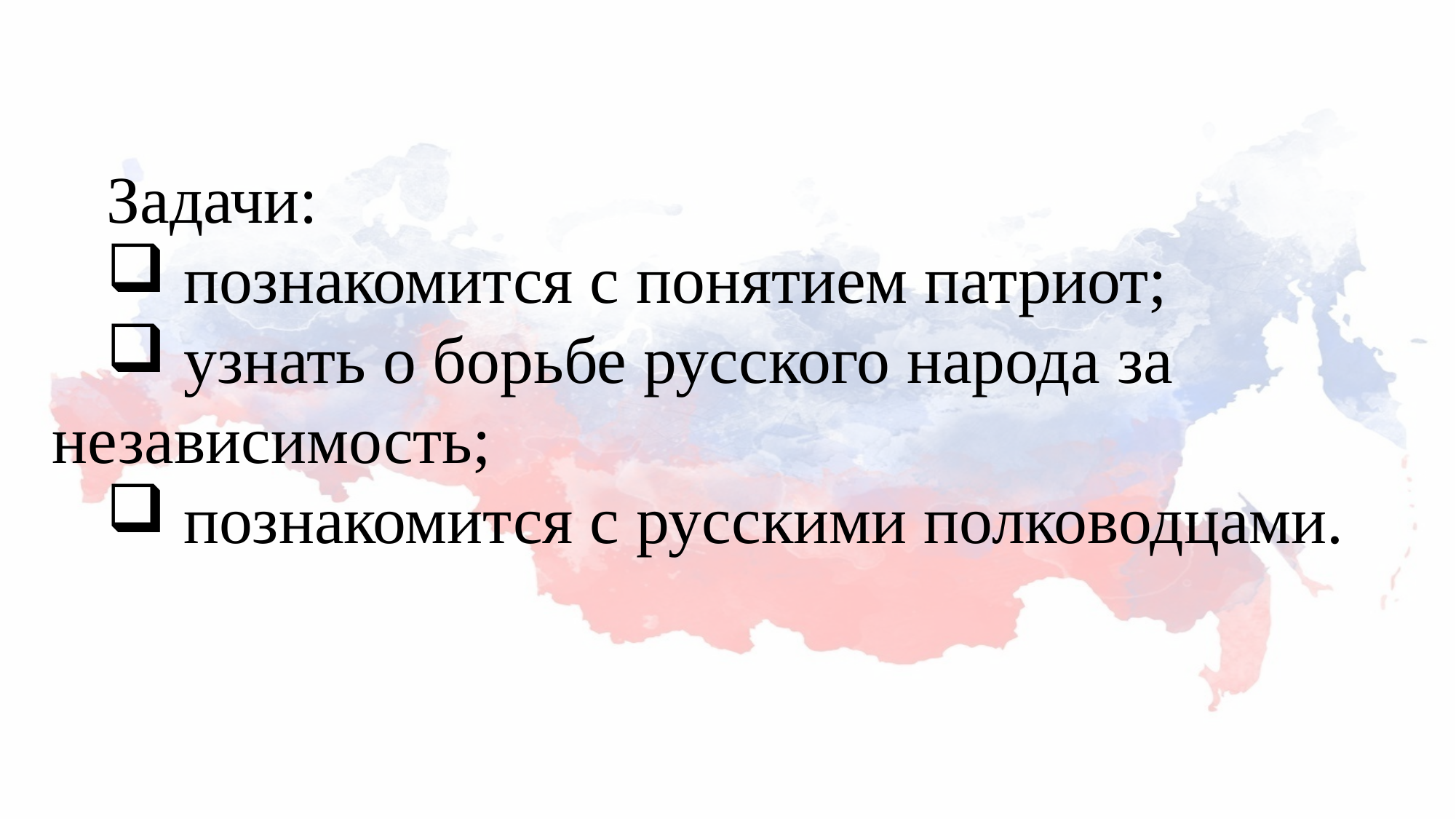

Задачи:
 познакомится с понятием патриот;
 узнать о борьбе русского народа за независимость;
 познакомится с русскими полководцами.